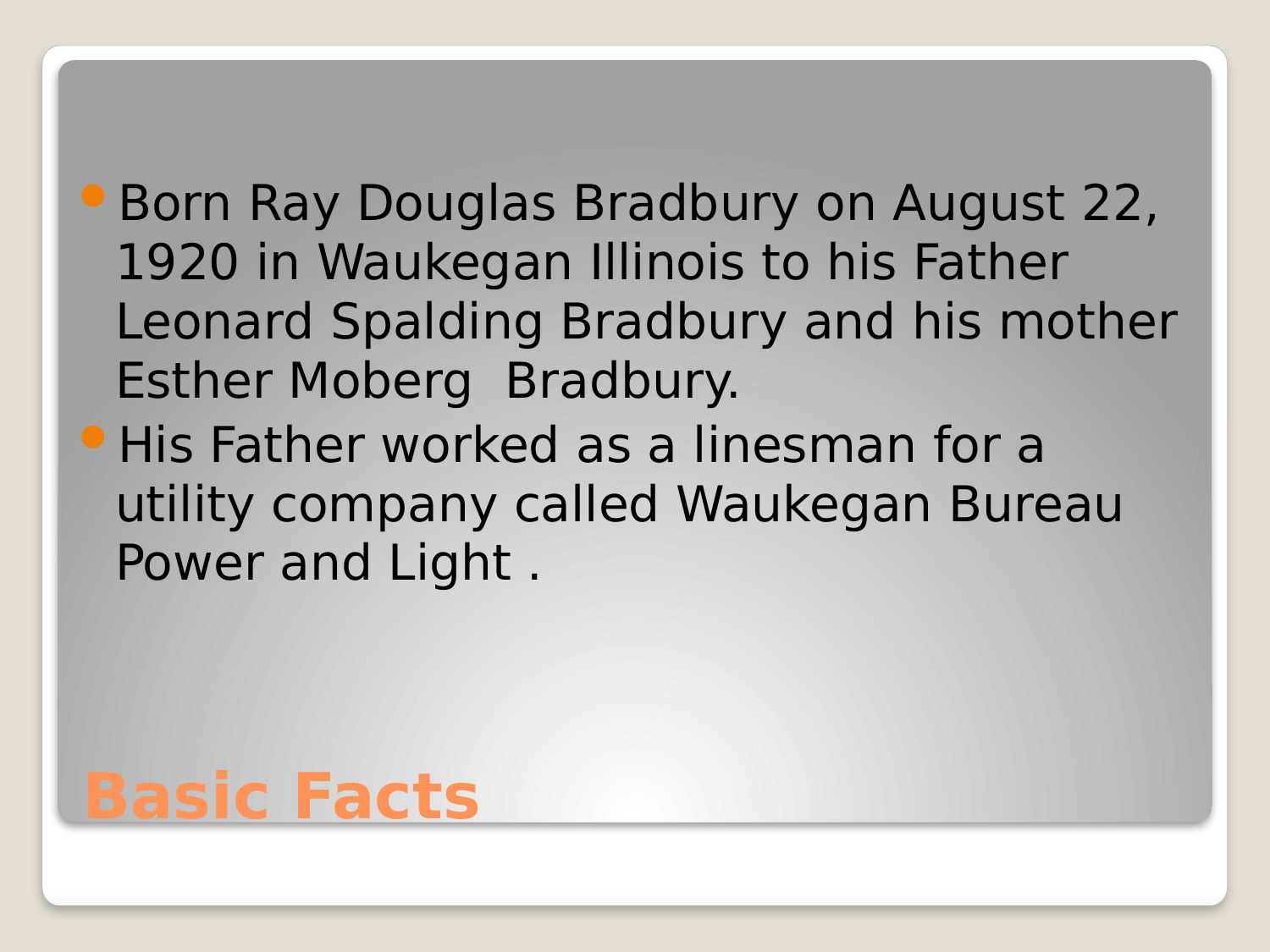

Born Ray Douglas Bradbury on August 22, 1920 in Waukegan Illinois to his Father Leonard Spalding Bradbury and his mother Esther Moberg  Bradbury.
His Father worked as a linesman for a utility company called Waukegan Bureau Power and Light .

# Basic Facts